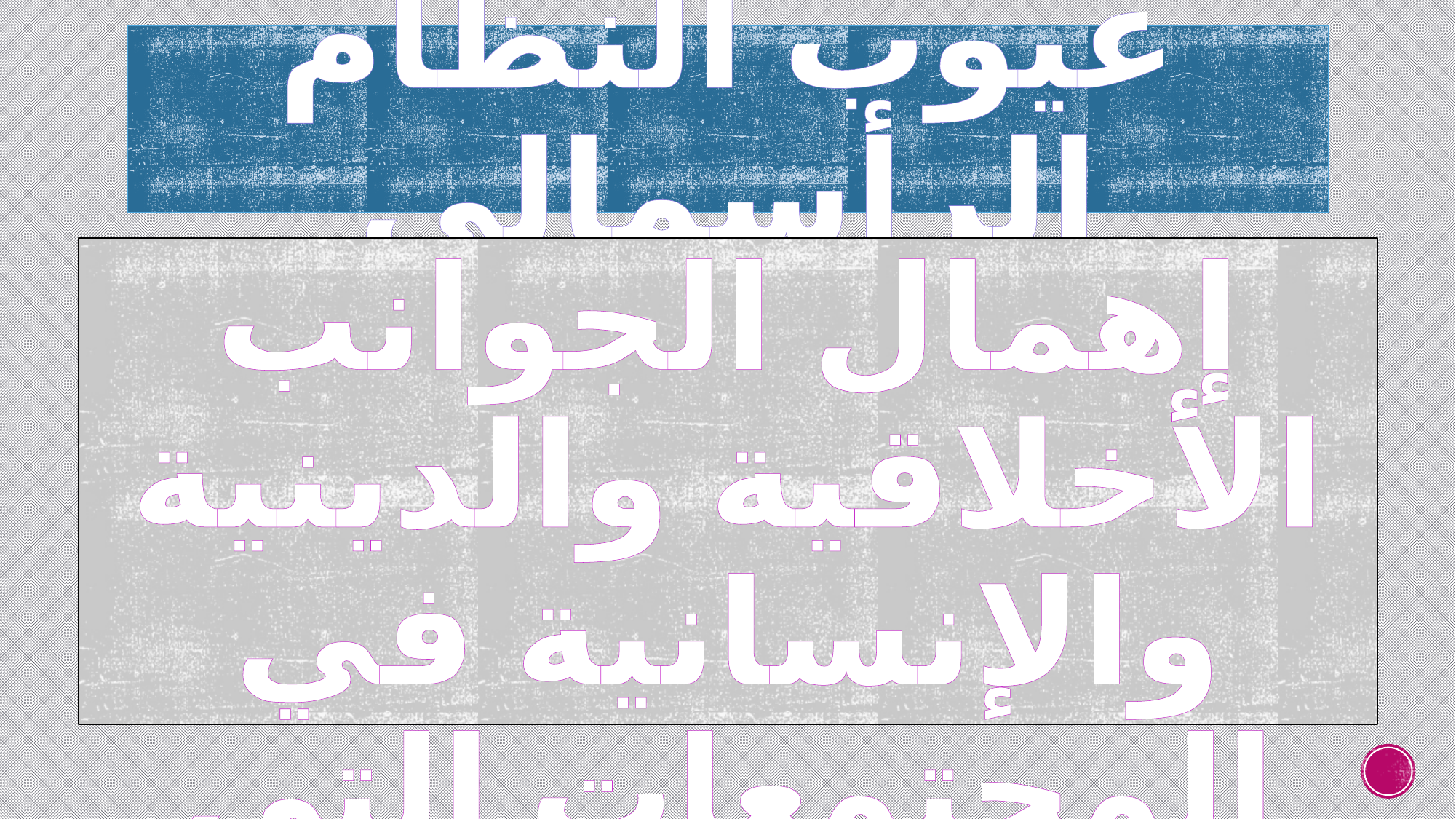

# عيوب النظام الرأسمالي
إهمال الجوانب الأخلاقية والدينية والإنسانية في المجتمعات التي تطبقه